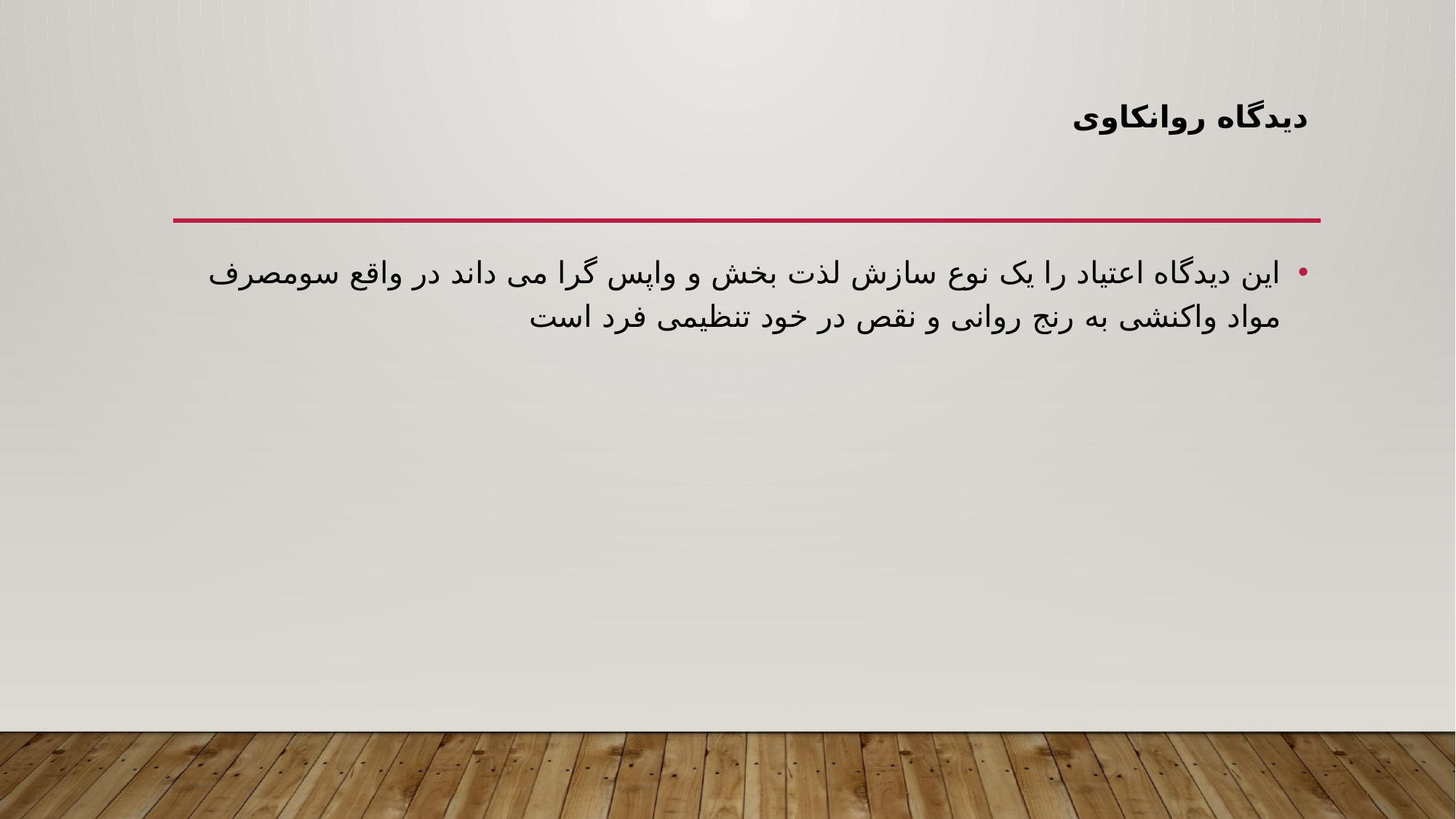

# دیدگاه روانکاوی
این دیدگاه اعتیاد را یک نوع سازش لذت بخش و واپس گرا می داند در واقع سومصرف مواد واکنشی به رنج روانی و نقص در خود تنظیمی فرد است